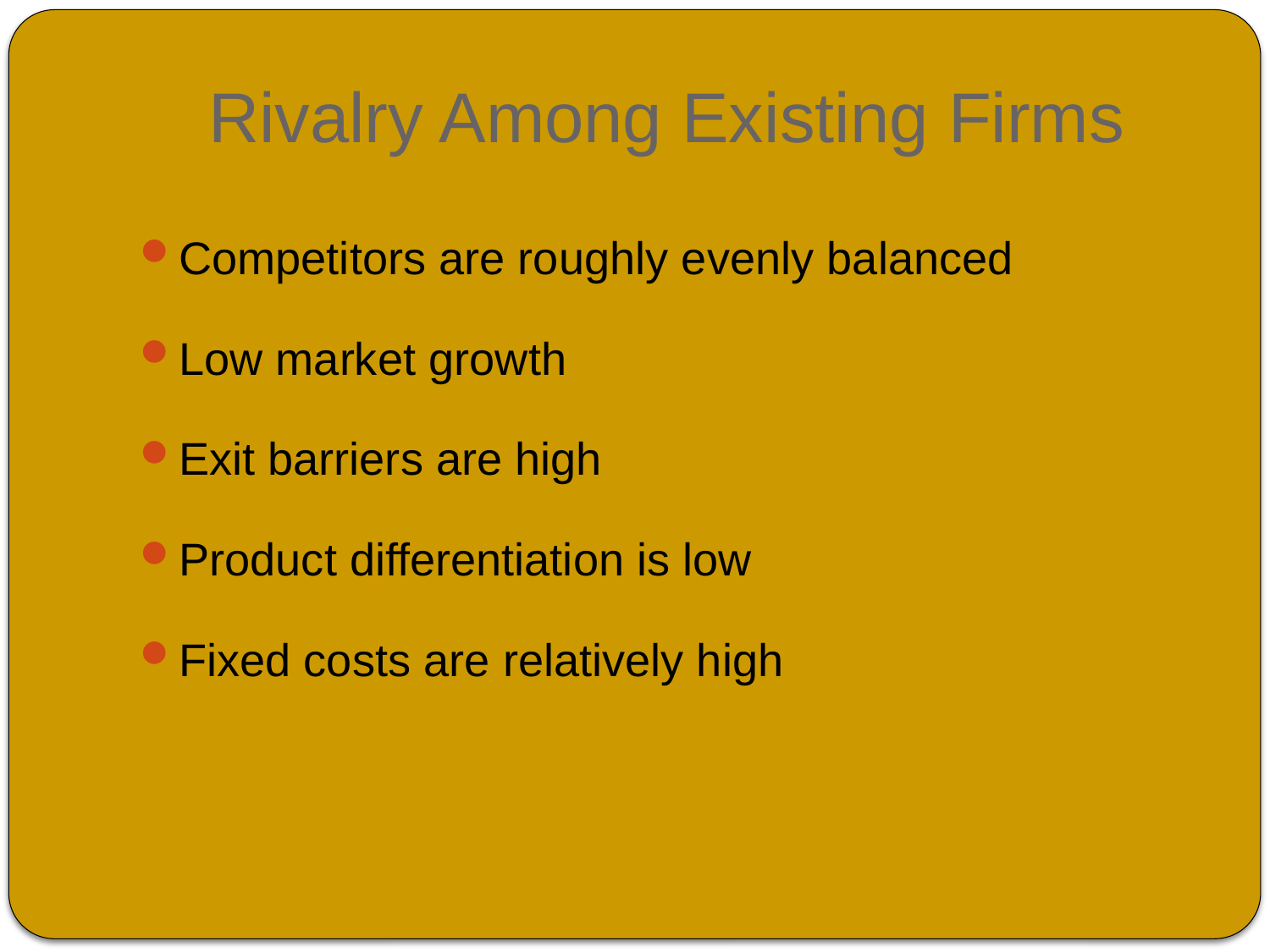

# Rivalry Among Existing Firms
Competitors are roughly evenly balanced

Low market growth

Exit barriers are high

Product differentiation is low

Fixed costs are relatively high